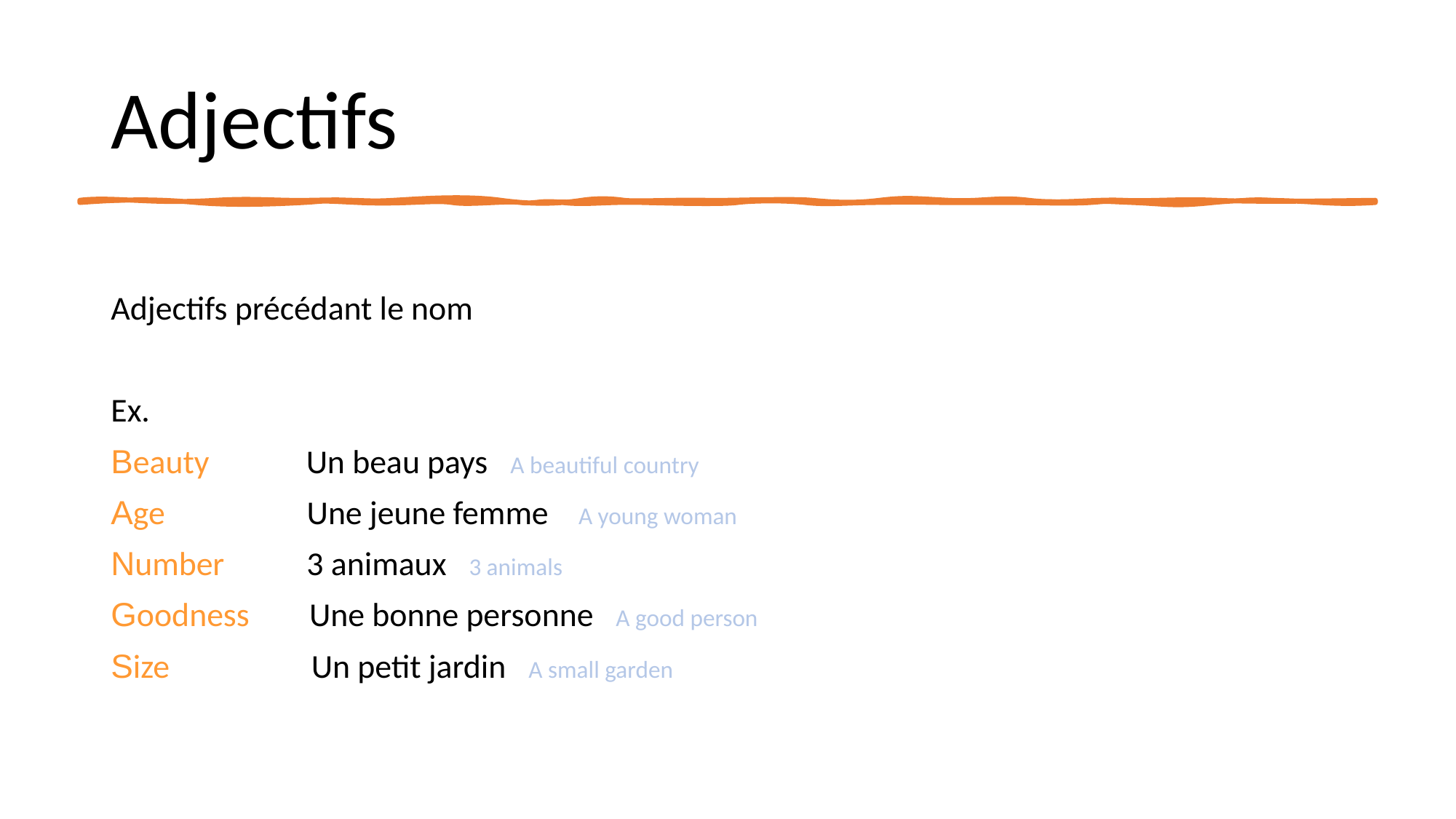

# Adjectifs

Adjectifs précédant le nom

Ex.
Beauty             Un beau pays   A beautiful country
Age                   Une jeune femme    A young woman
Number           3 animaux   3 animals
Goodness        Une bonne personne   A good person
Size                   Un petit jardin   A small garden